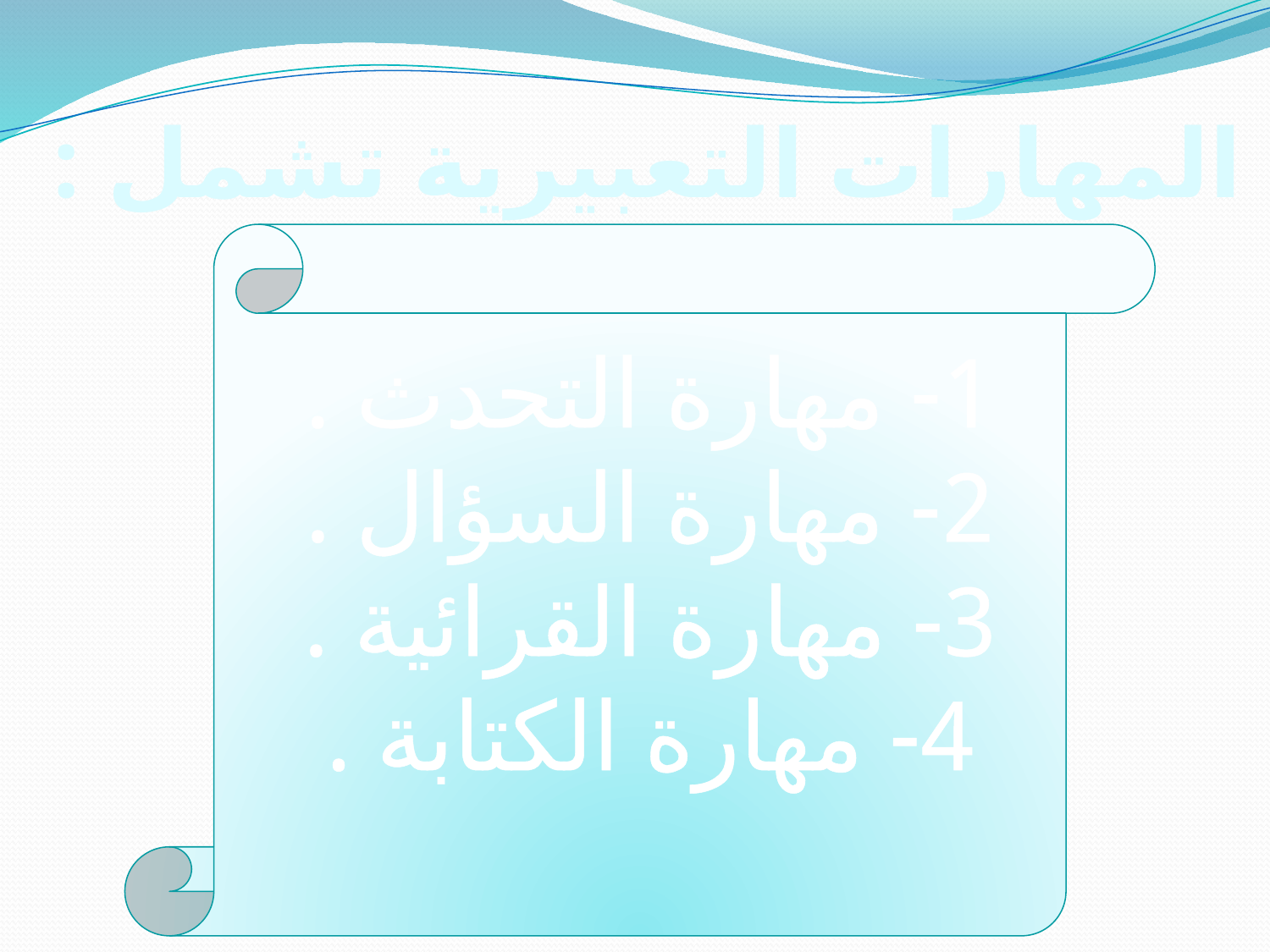

المهارات التعبيرية تشمل :

1- مهارة التحدث .
2- مهارة السؤال .
3- مهارة القرائية .
4- مهارة الكتابة .